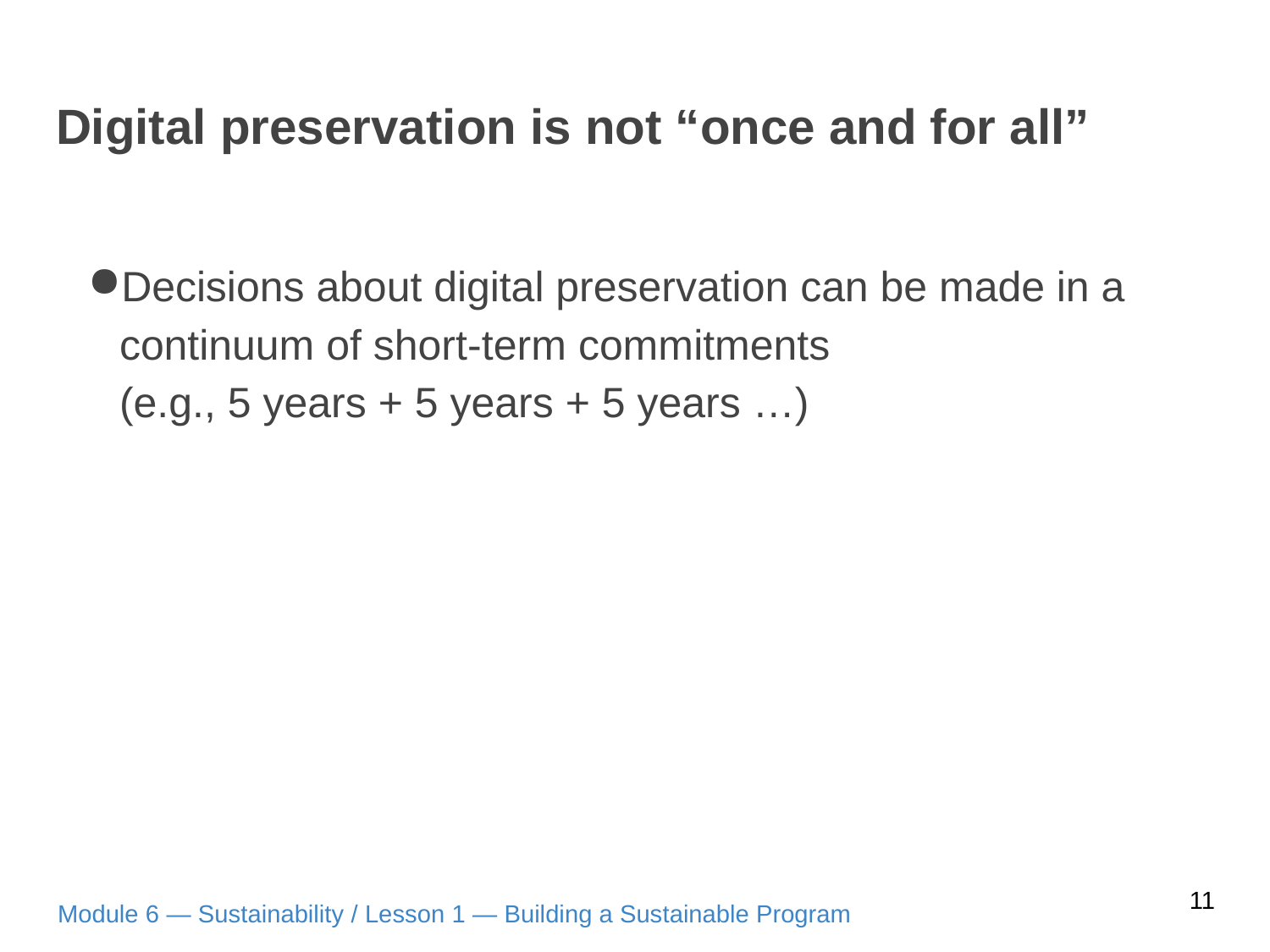

# Digital preservation is not “once and for all”
Decisions about digital preservation can be made in a continuum of short-term commitments
(e.g., 5 years + 5 years + 5 years …)
11
Module 6 — Sustainability / Lesson 1 — Building a Sustainable Program